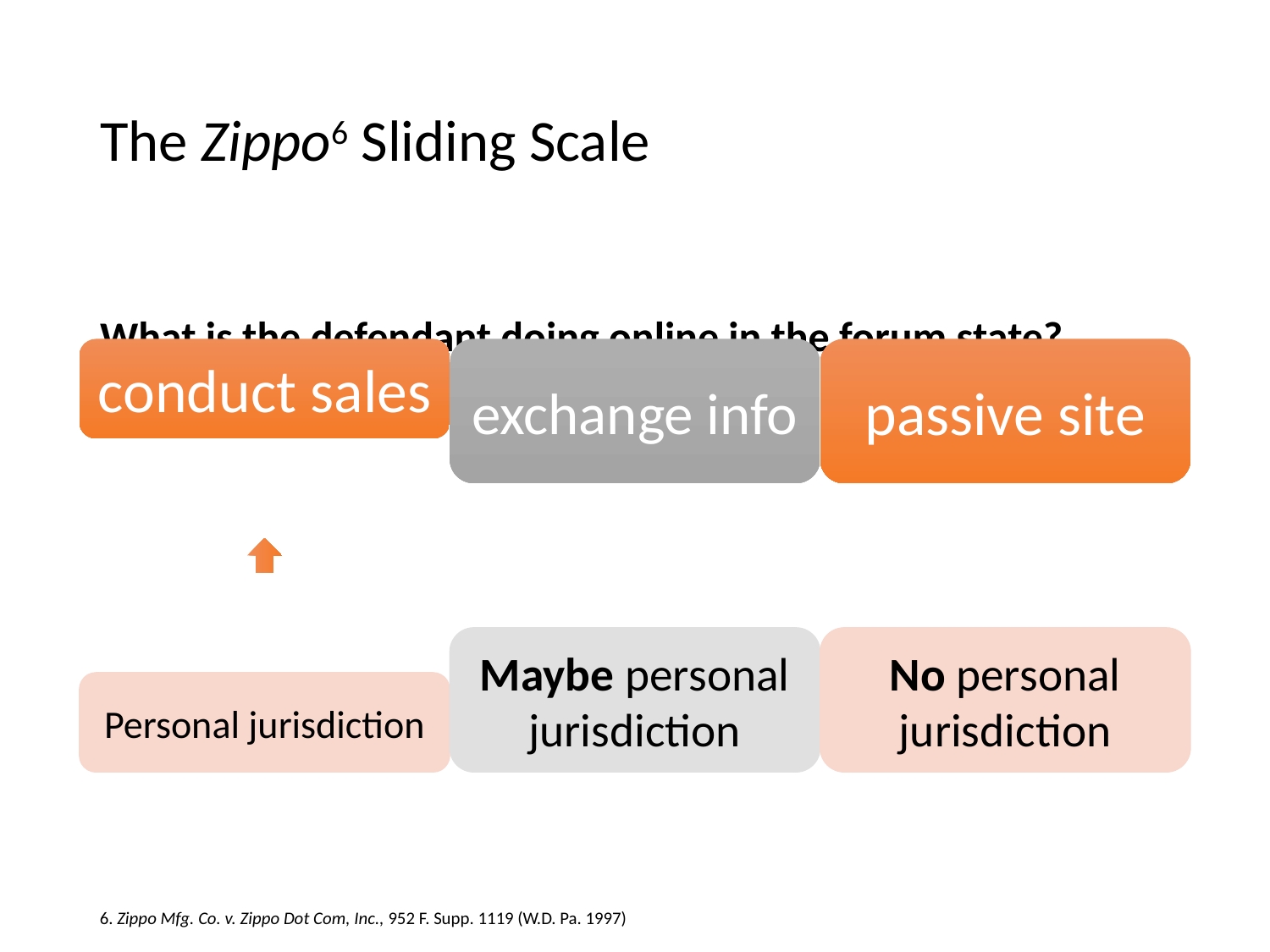

# The Zippo6 Sliding Scale

What is the defendant doing online in the forum state?
conduct sales
Personal jurisdiction
passive site
exchange info
No personal jurisdiction
Maybe personal jurisdiction
6. Zippo Mfg. Co. v. Zippo Dot Com, Inc., 952 F. Supp. 1119 (W.D. Pa. 1997)